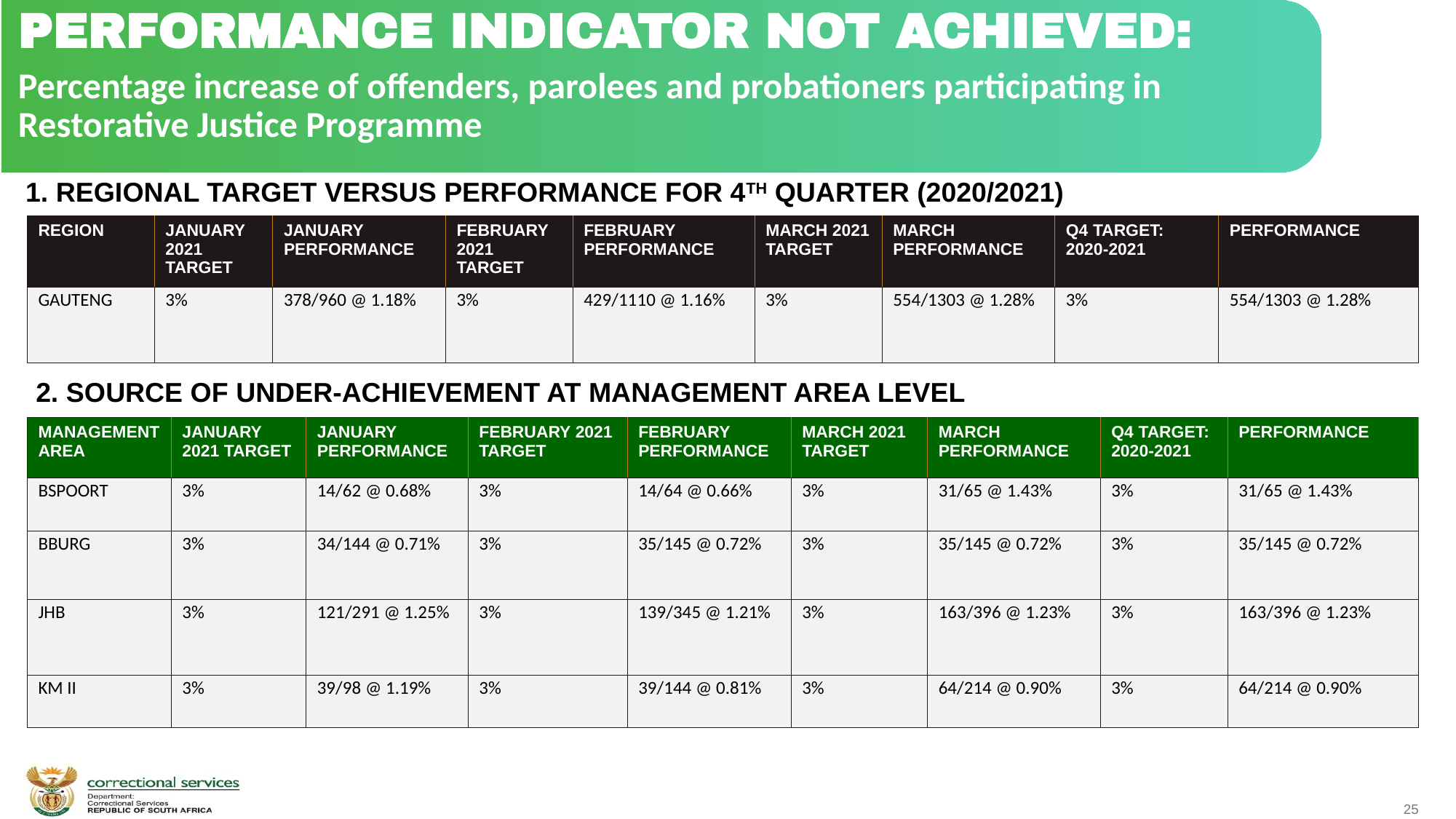

PERFORMANCE INDICATOR NOT ACHIEVED:
Percentage increase of offenders, parolees and probationers participating in Restorative Justice Programme

1. REGIONAL TARGET VERSUS PERFORMANCE FOR 4TH QUARTER (2020/2021)
| REGION | JANUARY 2021 TARGET | JANUARY PERFORMANCE | FEBRUARY 2021 TARGET | FEBRUARY PERFORMANCE | MARCH 2021 TARGET | MARCH PERFORMANCE | Q4 TARGET: 2020-2021 | PERFORMANCE |
| --- | --- | --- | --- | --- | --- | --- | --- | --- |
| GAUTENG | 3% | 378/960 @ 1.18% | 3% | 429/1110 @ 1.16% | 3% | 554/1303 @ 1.28% | 3% | 554/1303 @ 1.28% |
     2. SOURCE OF UNDER-ACHIEVEMENT AT MANAGEMENT AREA LEVEL
| MANAGEMENT AREA | JANUARY 2021 TARGET | JANUARY PERFORMANCE | FEBRUARY 2021 TARGET | FEBRUARY PERFORMANCE | MARCH 2021 TARGET | MARCH PERFORMANCE | Q4 TARGET: 2020-2021 | PERFORMANCE |
| --- | --- | --- | --- | --- | --- | --- | --- | --- |
| BSPOORT | 3% | 14/62 @ 0.68% | 3% | 14/64 @ 0.66% | 3% | 31/65 @ 1.43% | 3% | 31/65 @ 1.43% |
| BBURG | 3% | 34/144 @ 0.71% | 3% | 35/145 @ 0.72% | 3% | 35/145 @ 0.72% | 3% | 35/145 @ 0.72% |
| JHB | 3% | 121/291 @ 1.25% | 3% | 139/345 @ 1.21% | 3% | 163/396 @ 1.23% | 3% | 163/396 @ 1.23% |
| KM II | 3% | 39/98 @ 1.19% | 3% | 39/144 @ 0.81% | 3% | 64/214 @ 0.90% | 3% | 64/214 @ 0.90% |